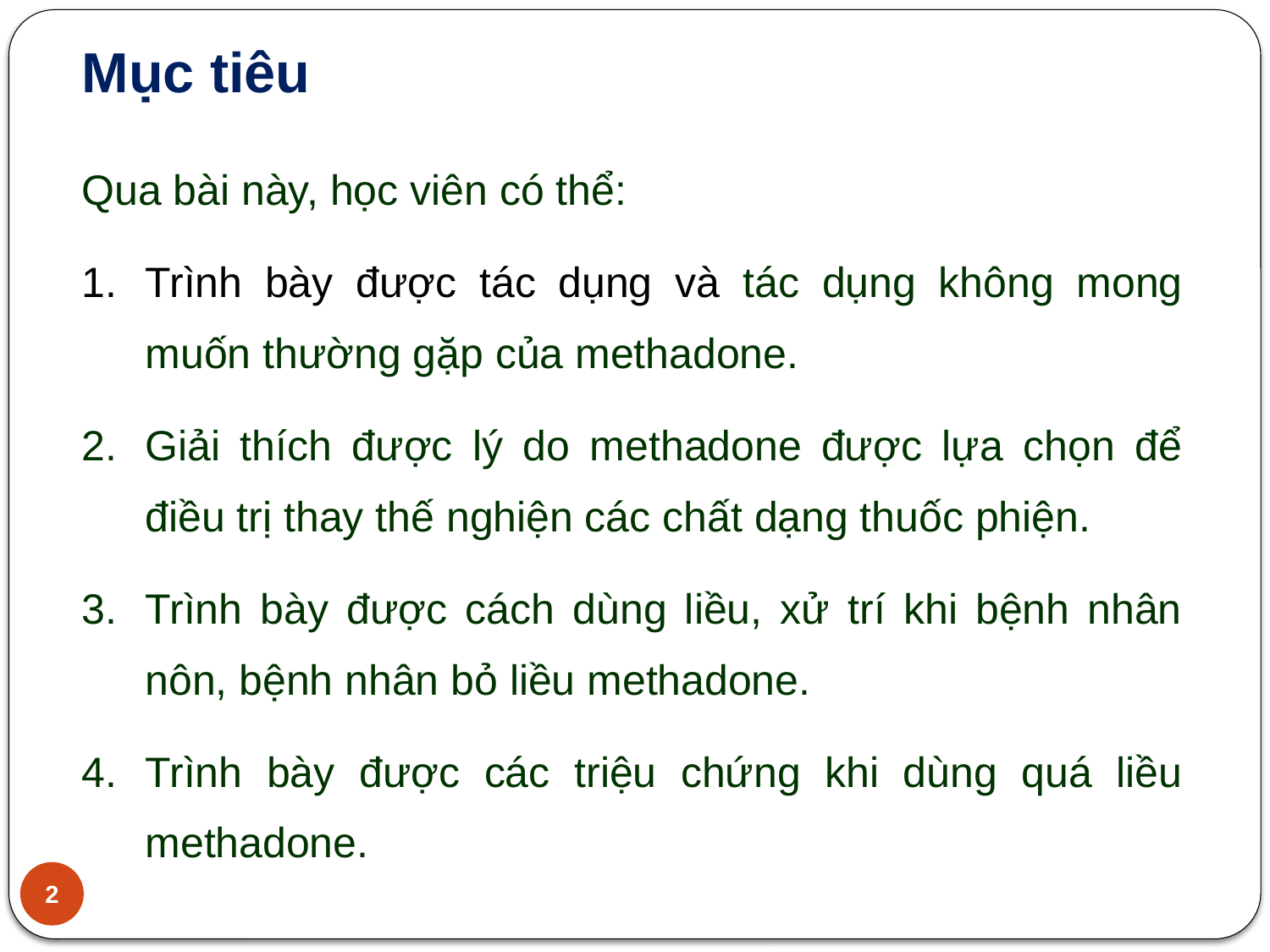

Mục tiêu
Qua bài này, học viên có thể:
Trình bày được tác dụng và tác dụng không mong muốn thường gặp của methadone.
Giải thích được lý do methadone được lựa chọn để điều trị thay thế nghiện các chất dạng thuốc phiện.
Trình bày được cách dùng liều, xử trí khi bệnh nhân nôn, bệnh nhân bỏ liều methadone.
Trình bày được các triệu chứng khi dùng quá liều methadone.
2